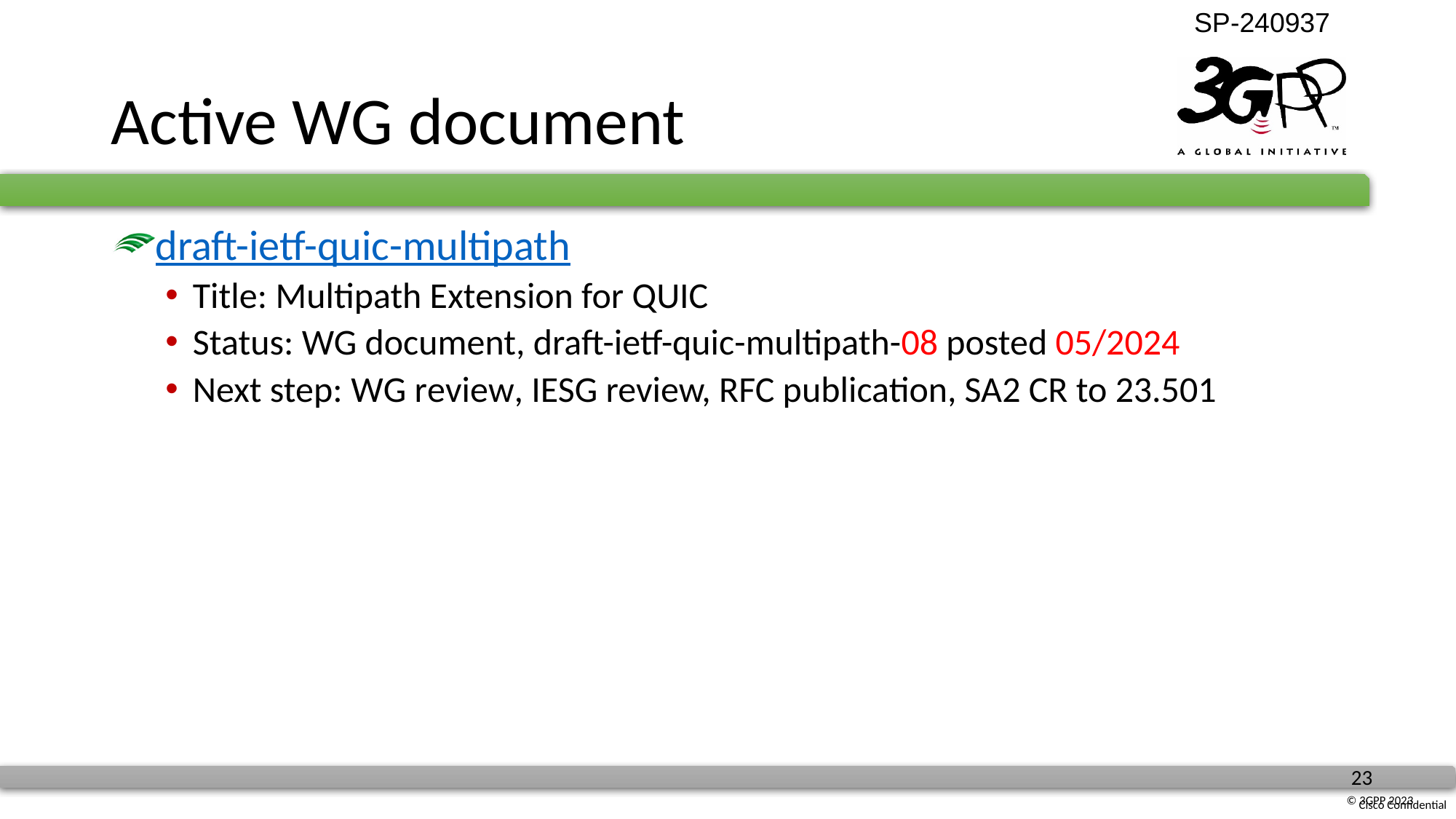

# Active WG document
draft-ietf-quic-multipath
Title: Multipath Extension for QUIC
Status: WG document, draft-ietf-quic-multipath-08 posted 05/2024
Next step: WG review, IESG review, RFC publication, SA2 CR to 23.501